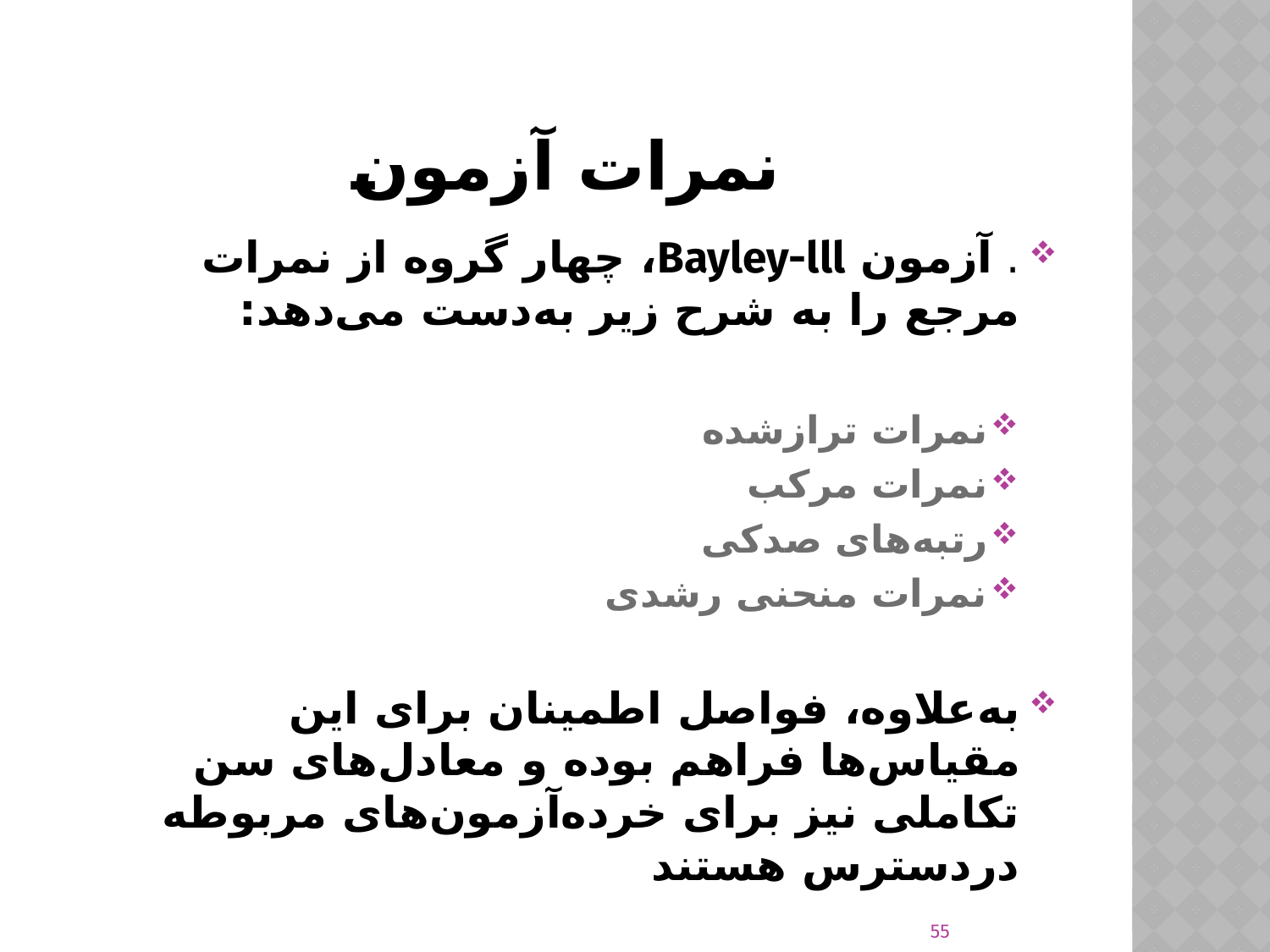

# نمرات آزمون
. آزمون Bayley-lll، چهار گروه از نمرات مرجع را به شرح زیر به‌دست می‌دهد:

نمرات ترازشده
نمرات مرکب
رتبه‌های صدکی
نمرات منحنی رشدی

به‌علاوه، فواصل اطمینان برای این مقیاس‌ها فراهم بوده و معادل‌های سن تکاملی نیز برای خرده‌آزمون‌های مربوطه دردسترس هستند
55